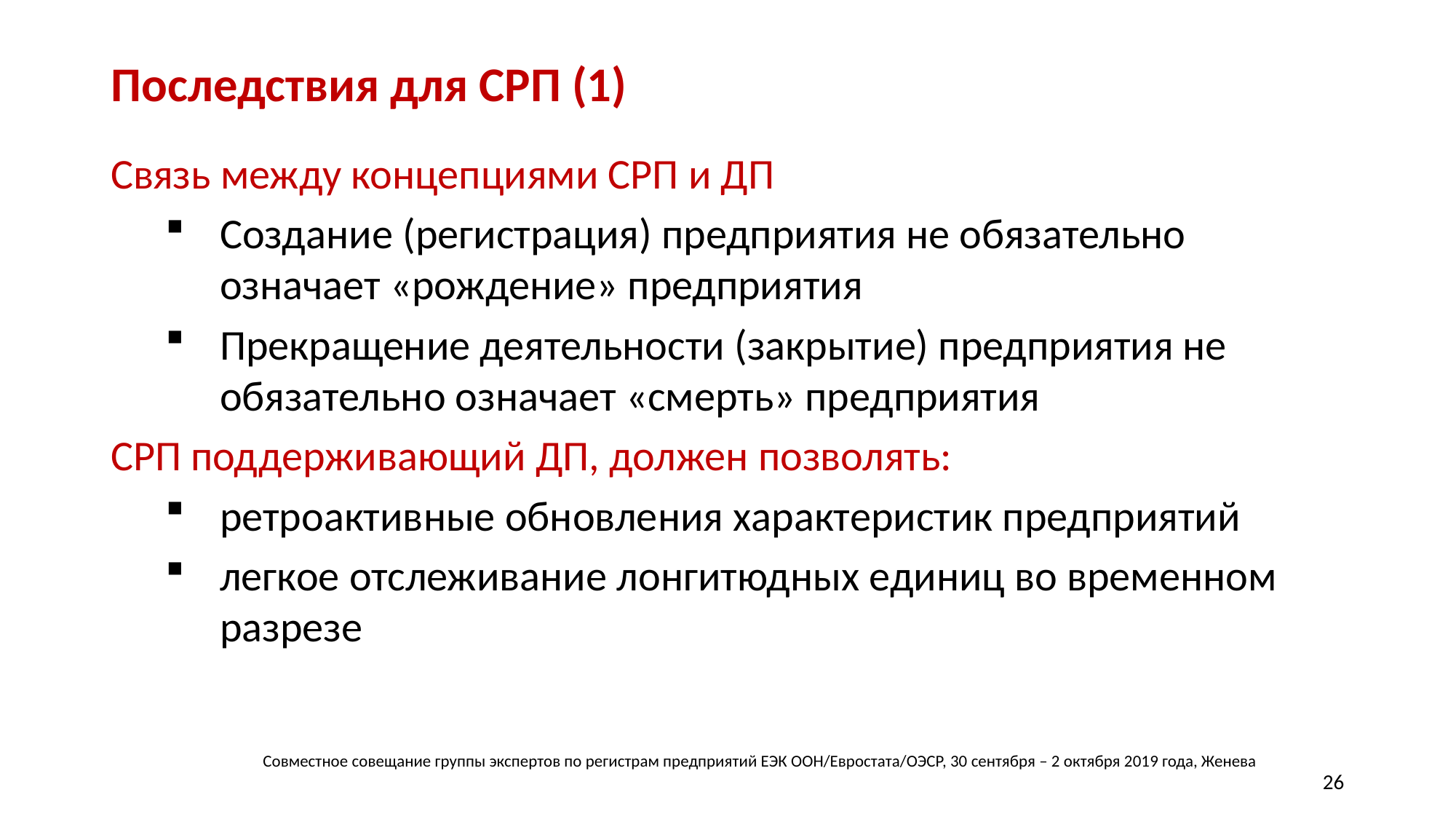

# Последствия для СРП (1)
Связь между концепциями СРП и ДП
Создание (регистрация) предприятия не обязательно означает «рождение» предприятия
Прекращение деятельности (закрытие) предприятия не обязательно означает «смерть» предприятия
СРП поддерживающий ДП, должен позволять:
ретроактивные обновления характеристик предприятий
легкое отслеживание лонгитюдных единиц во временном разрезе
Совместное совещание группы экспертов по регистрам предприятий ЕЭК ООН/Евростата/ОЭСР, 30 сентября – 2 октября 2019 года, Женева
26